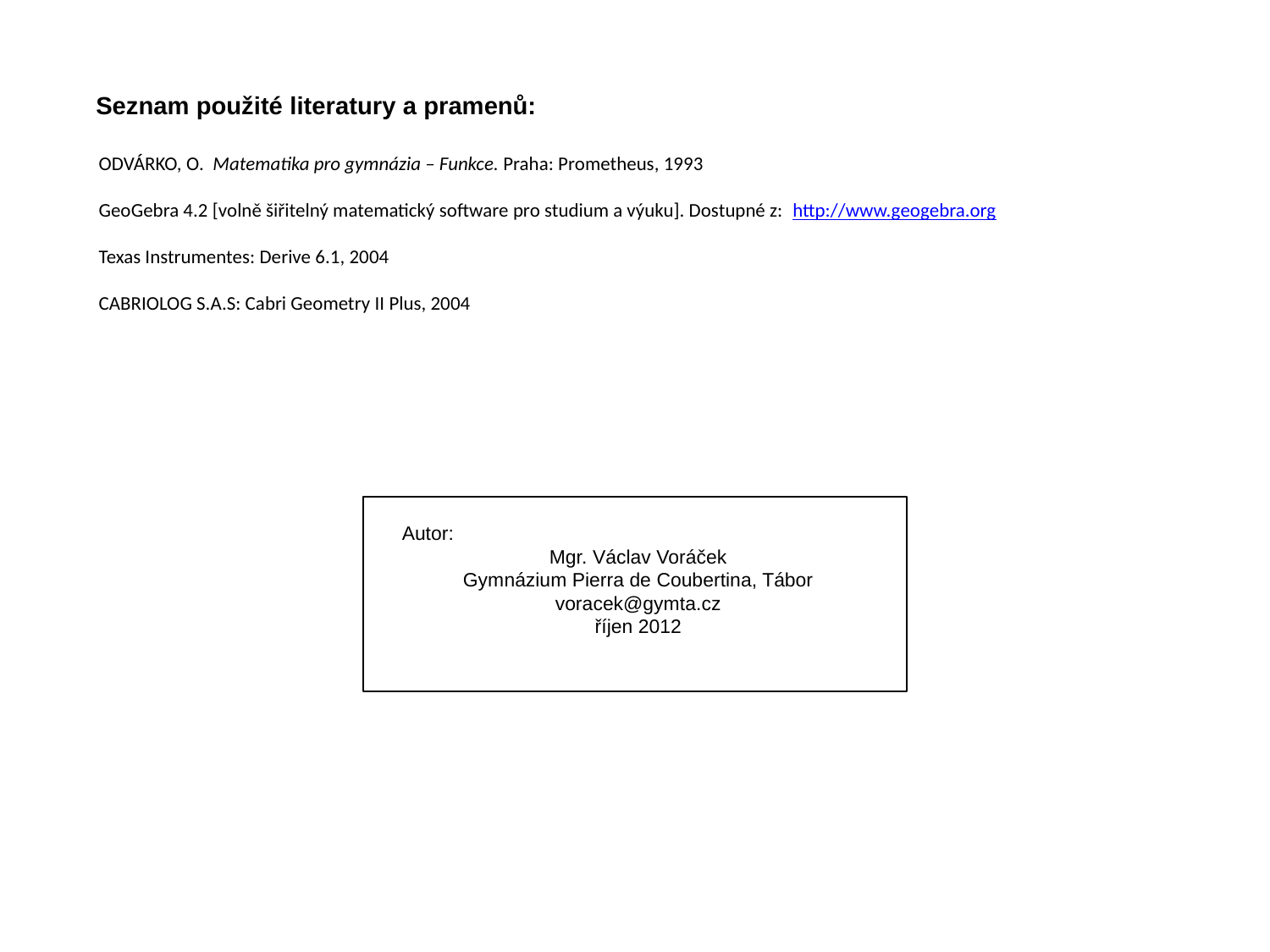

Seznam použité literatury a pramenů:

ODVÁRKO, O.  Matematika pro gymnázia – Funkce. Praha: Prometheus, 1993

GeoGebra 4.2 [volně šiřitelný matematický software pro studium a výuku]. Dostupné z:  http://www.geogebra.org

Texas Instrumentes: Derive 6.1, 2004

CABRIOLOG S.A.S: Cabri Geometry II Plus, 2004

Autor:
Mgr. Václav Voráček
Gymnázium Pierra de Coubertina, Tábor
voracek@gymta.cz
říjen 2012